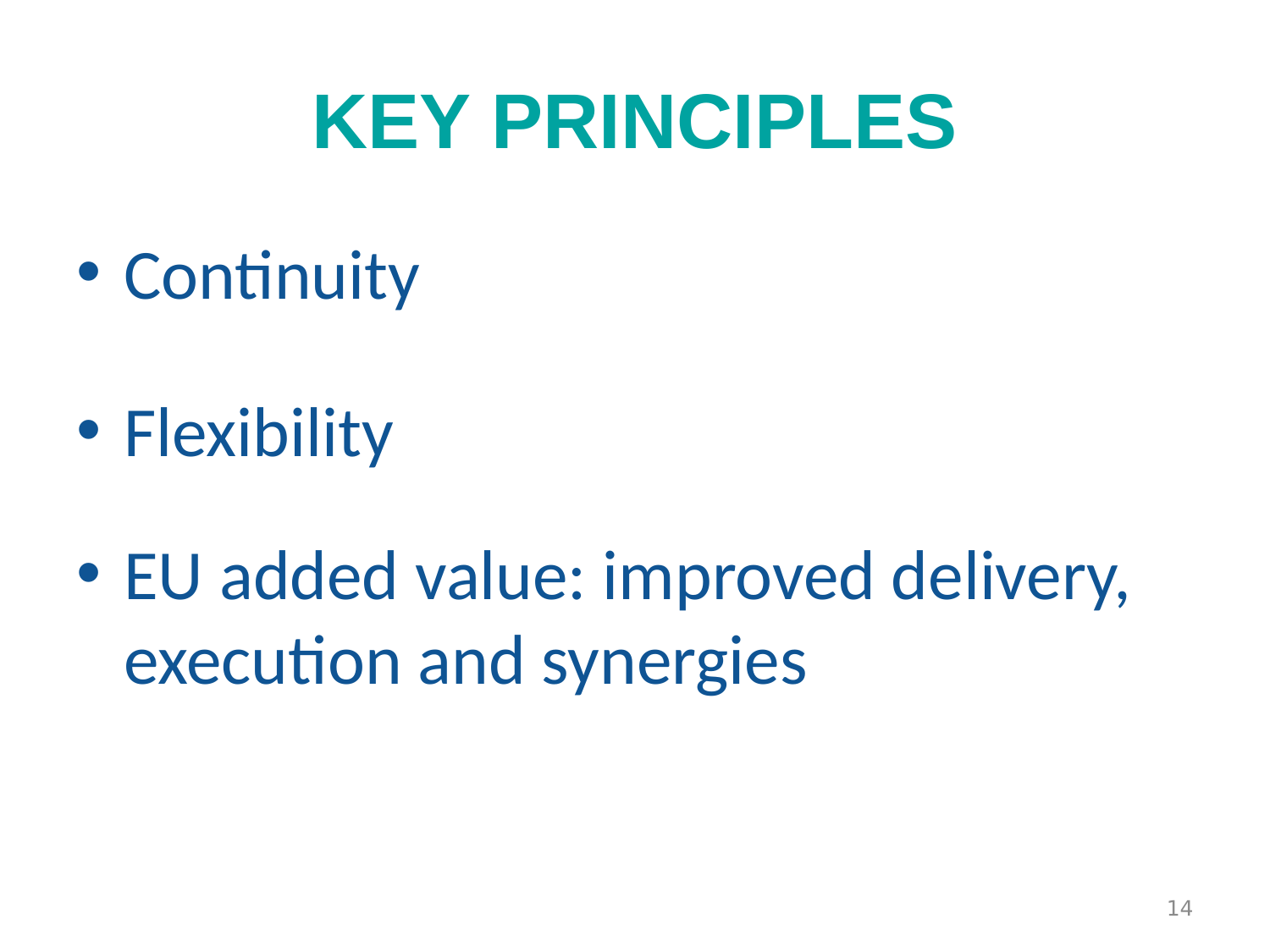

# KEY principles
Continuity

Flexibility

EU added value: improved delivery, execution and synergies
14